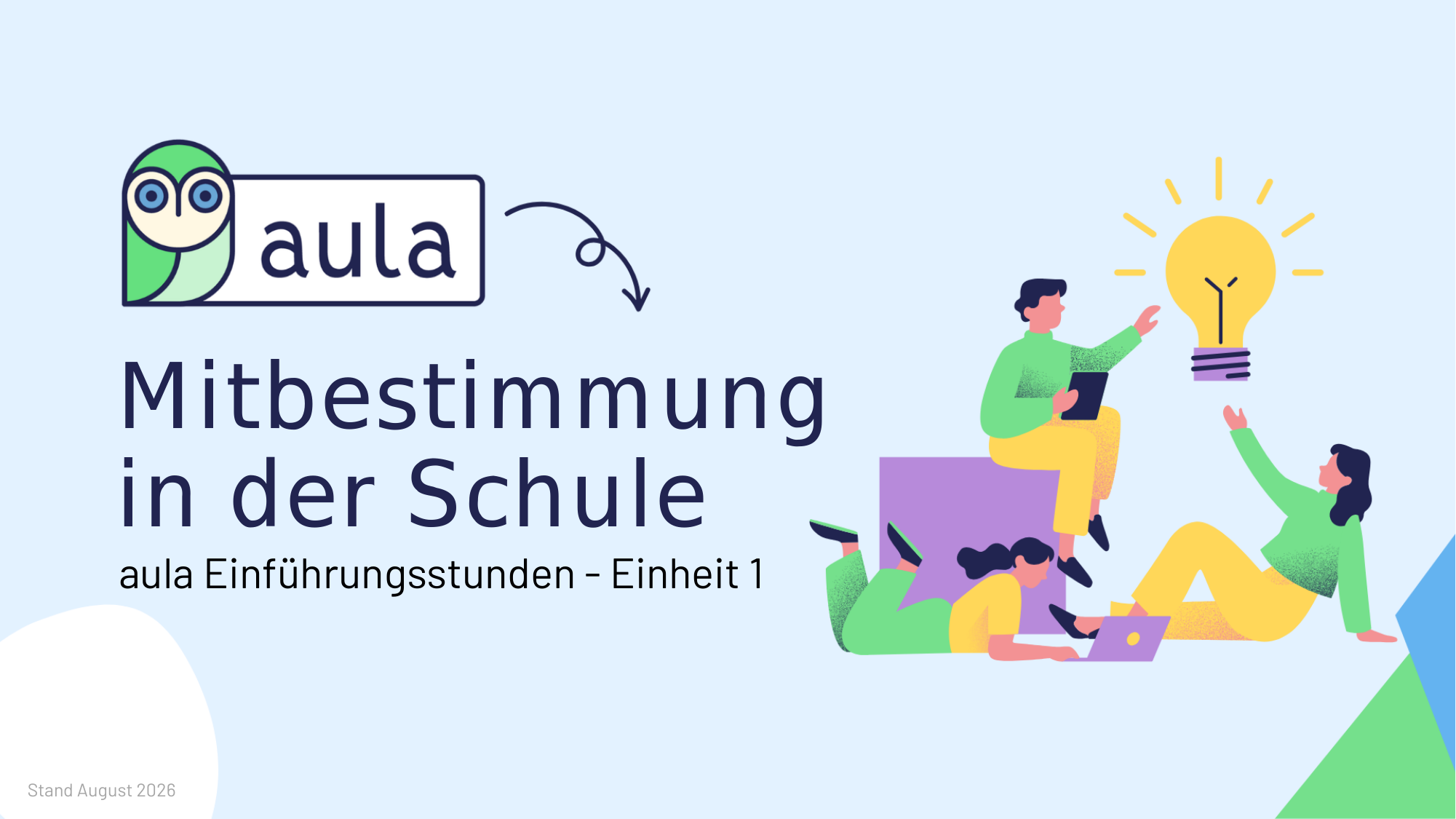

# Mitbestimmung in der Schule
aula Einführungsstunden - Einheit 1
Stand August 2026